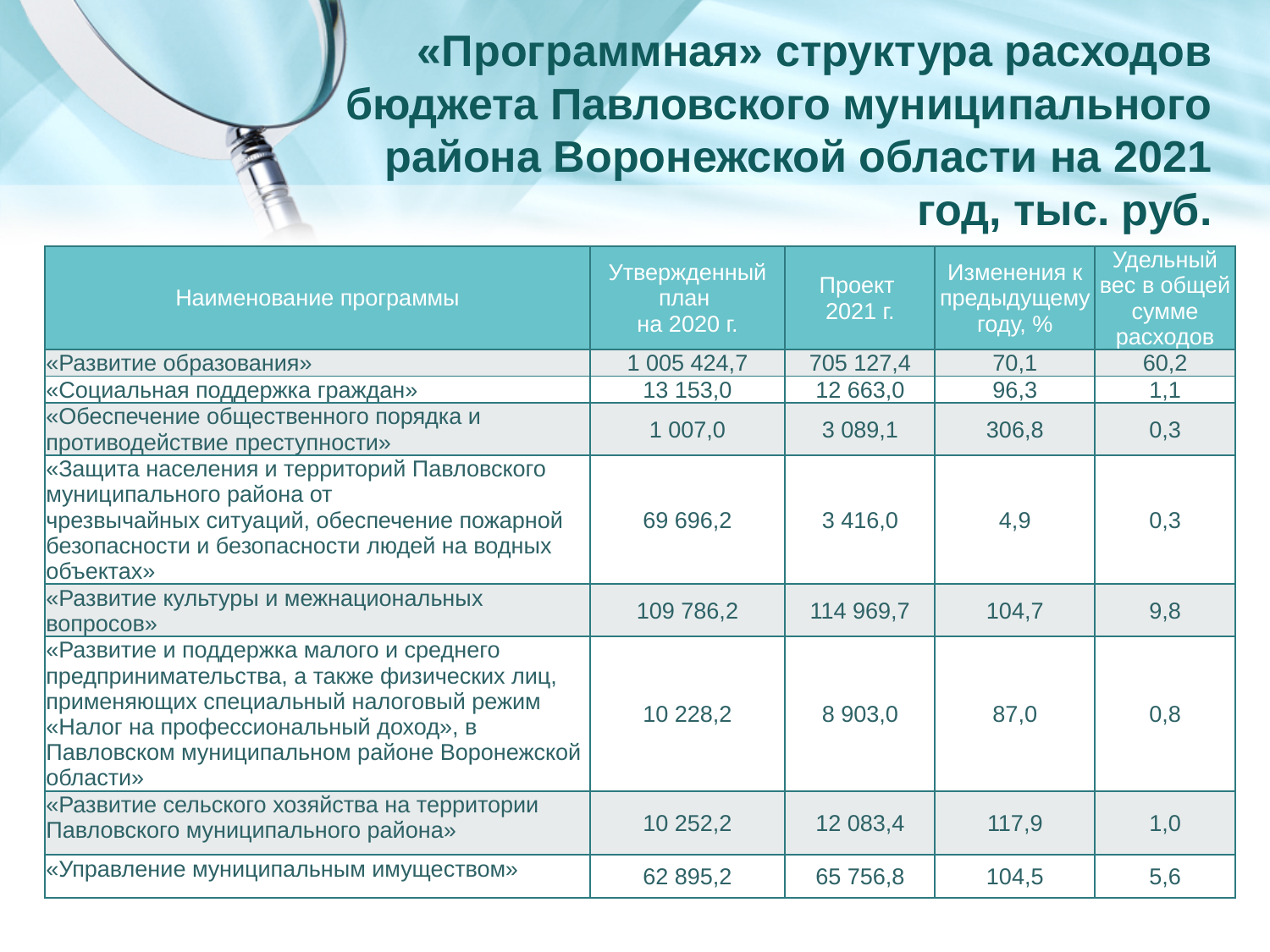

«Программная» структура расходов бюджета Павловского муниципального района Воронежской области на 2021 год, тыс. руб.
| Наименование программы | Утвержденный план на 2020 г. | Проект 2021 г. | Изменения к предыдущему году, % | Удельный вес в общей сумме расходов |
| --- | --- | --- | --- | --- |
| «Развитие образования» | 1 005 424,7 | 705 127,4 | 70,1 | 60,2 |
| «Социальная поддержка граждан» | 13 153,0 | 12 663,0 | 96,3 | 1,1 |
| «Обеспечение общественного порядка и противодействие преступности» | 1 007,0 | 3 089,1 | 306,8 | 0,3 |
| «Защита населения и территорий Павловского муниципального района от чрезвычайных ситуаций, обеспечение пожарной безопасности и безопасности людей на водных объектах» | 69 696,2 | 3 416,0 | 4,9 | 0,3 |
| «Развитие культуры и межнациональных вопросов» | 109 786,2 | 114 969,7 | 104,7 | 9,8 |
| «Развитие и поддержка малого и среднего предпринимательства, а также физических лиц, применяющих специальный налоговый режим «Налог на профессиональный доход», в Павловском муниципальном районе Воронежской области» | 10 228,2 | 8 903,0 | 87,0 | 0,8 |
| «Развитие сельского хозяйства на территории Павловского муниципального района» | 10 252,2 | 12 083,4 | 117,9 | 1,0 |
| «Управление муниципальным имуществом» | 62 895,2 | 65 756,8 | 104,5 | 5,6 |